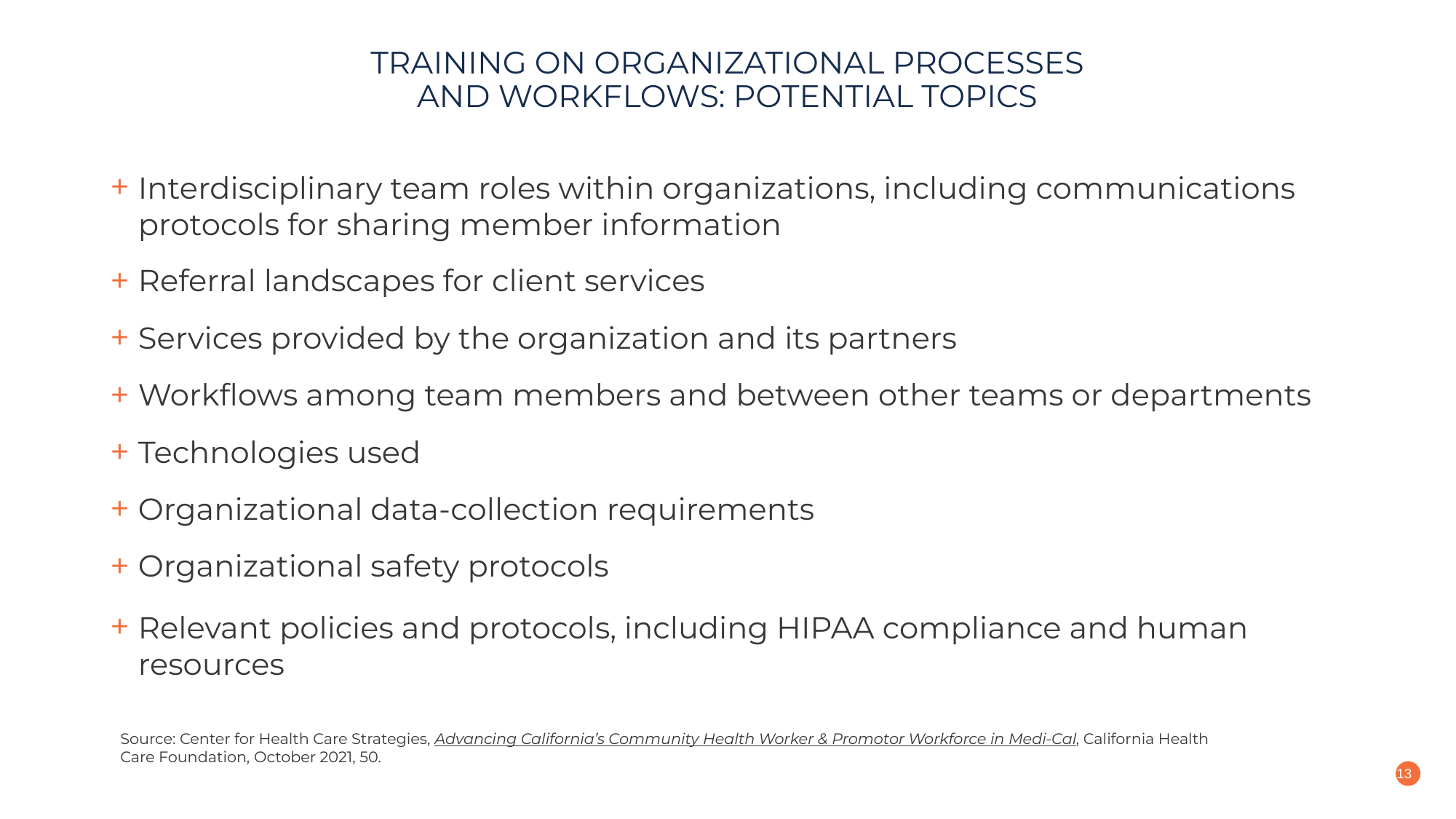

# Training on organizational processes and workflows: potential topics
Interdisciplinary team roles within organizations, including communications protocols for sharing member information
Referral landscapes for client services
Services provided by the organization and its partners
Workflows among team members and between other teams or departments
Technologies used
Organizational data-collection requirements
Organizational safety protocols
Relevant policies and protocols, including HIPAA compliance and human resources
Source: Center for Health Care Strategies, Advancing California’s Community Health Worker & Promotor Workforce in Medi-Cal, California Health Care Foundation, October 2021, 50.